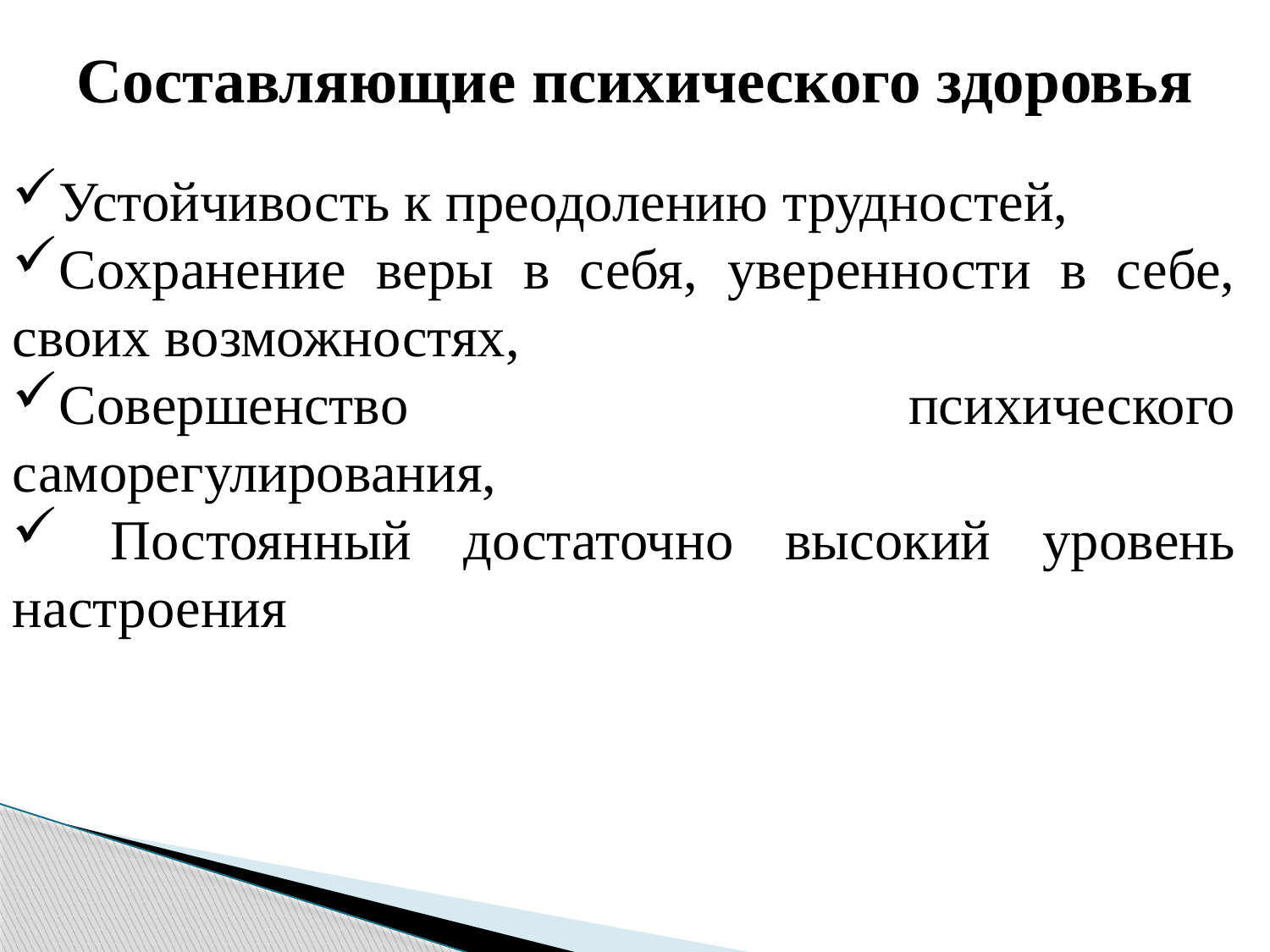

# Составляющие психического здоровья
Устойчивость к преодолению трудностей,
Сохранение веры в себя, уверенности в себе, своих возможностях,
Совершенство психического саморегулирования,
 Постоянный достаточно высокий уровень настроения